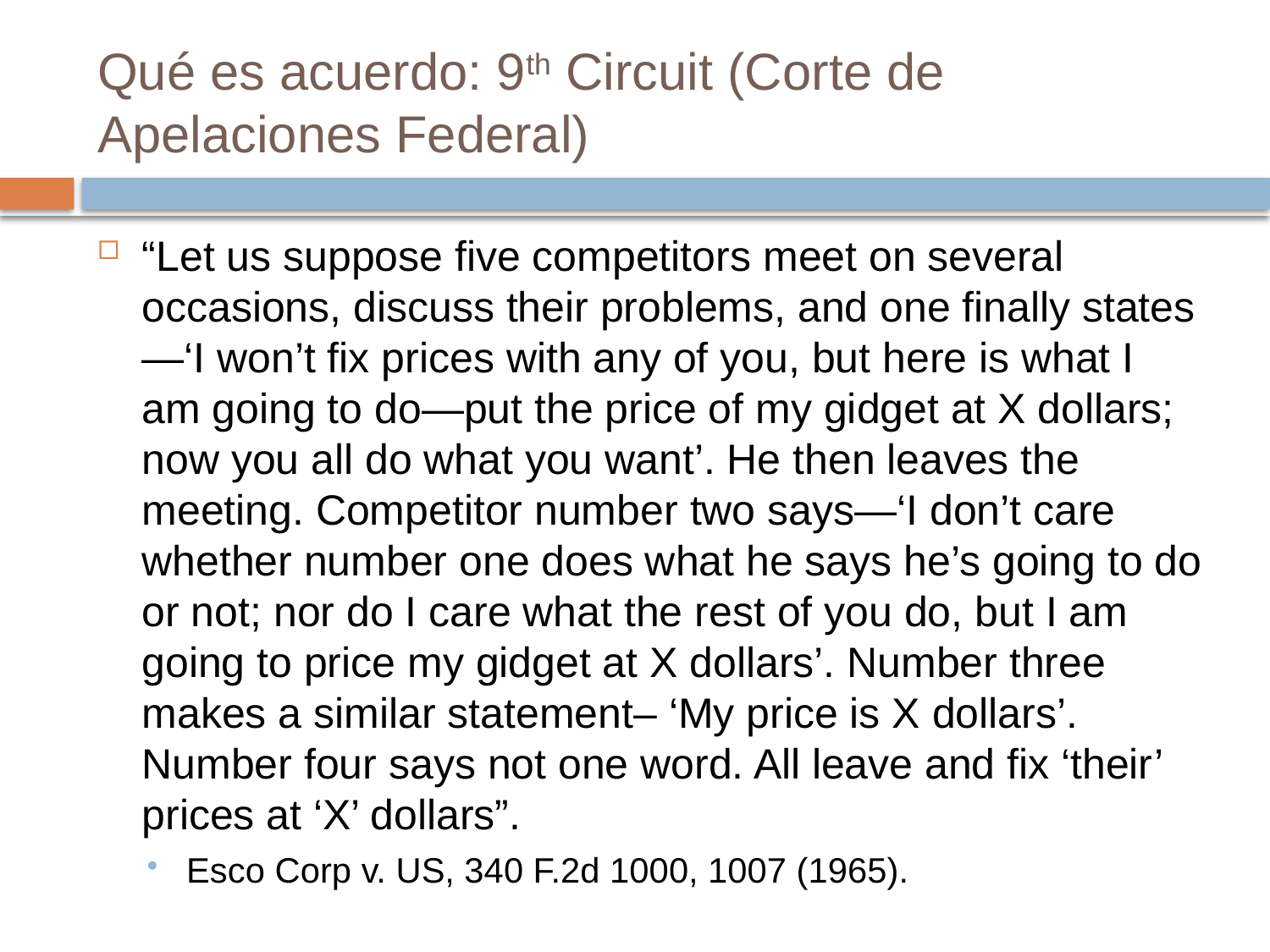

# Qué es acuerdo: 9th Circuit (Corte de Apelaciones Federal)
“Let us suppose five competitors meet on several occasions, discuss their problems, and one finally states—‘I won’t fix prices with any of you, but here is what I am going to do—put the price of my gidget at X dollars; now you all do what you want’. He then leaves the meeting. Competitor number two says—‘I don’t care whether number one does what he says he’s going to do or not; nor do I care what the rest of you do, but I am going to price my gidget at X dollars’. Number three makes a similar statement– ‘My price is X dollars’. Number four says not one word. All leave and fix ‘their’ prices at ‘X’ dollars”.
Esco Corp v. US, 340 F.2d 1000, 1007 (1965).